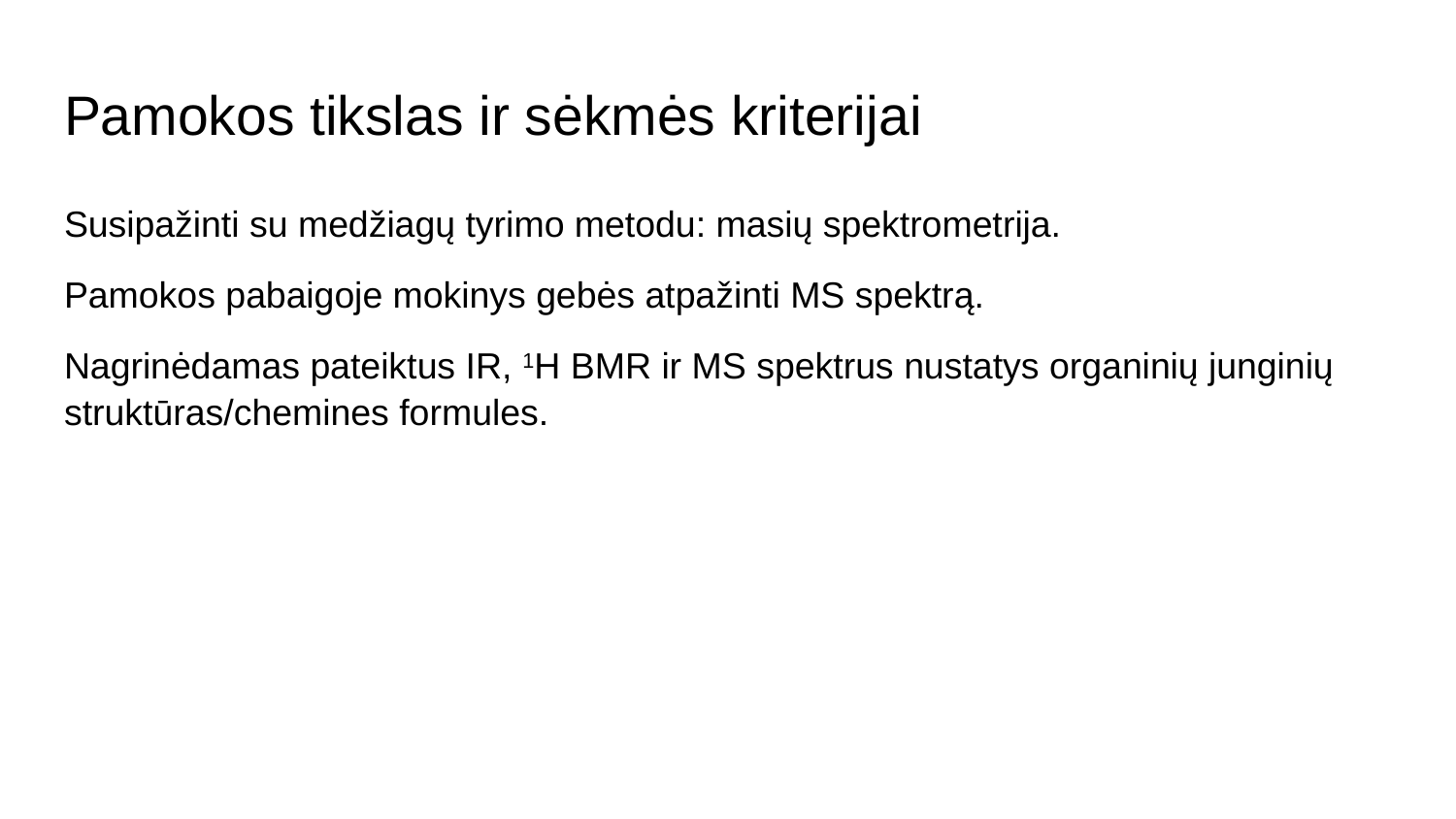

# Pamokos tikslas ir sėkmės kriterijai
Susipažinti su medžiagų tyrimo metodu: masių spektrometrija.
Pamokos pabaigoje mokinys gebės atpažinti MS spektrą.
Nagrinėdamas pateiktus IR, 1H BMR ir MS spektrus nustatys organinių junginių struktūras/chemines formules.